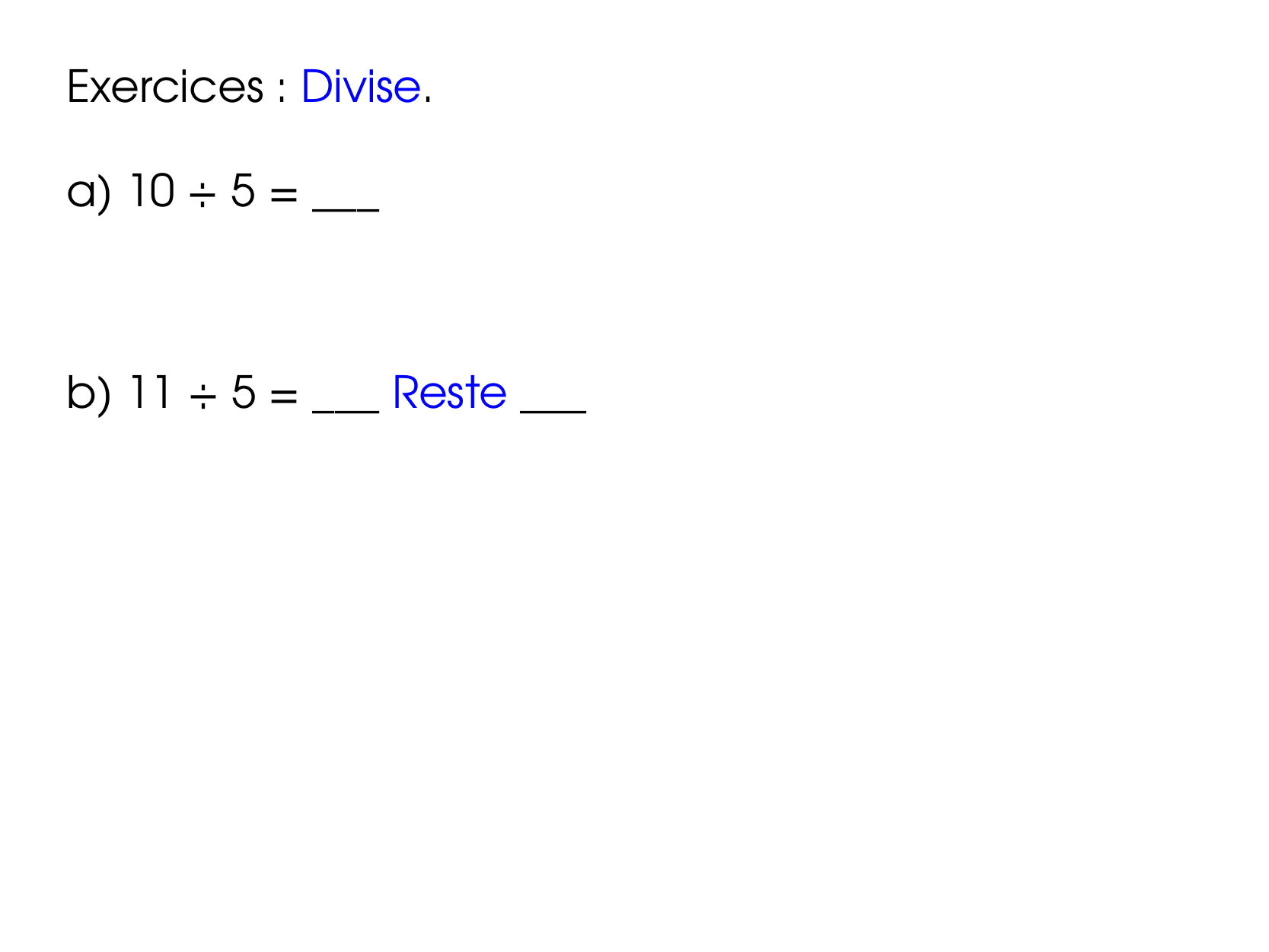

Exercices : Divise.
a) 10 ÷ 5 = ___
b) 11 ÷ 5 = ___ Reste ___